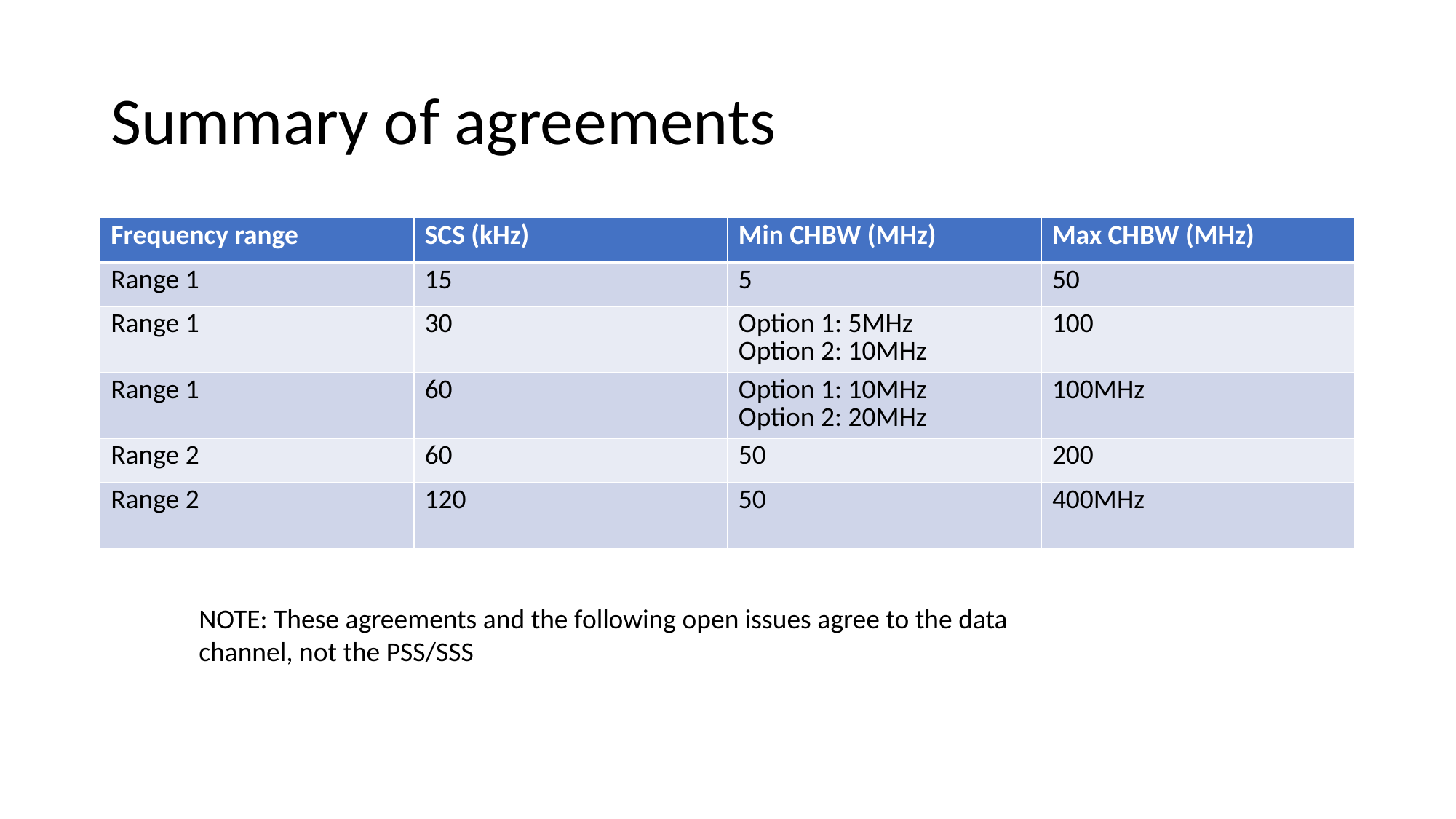

# Summary of agreements
| Frequency range | SCS (kHz) | Min CHBW (MHz) | Max CHBW (MHz) |
| --- | --- | --- | --- |
| Range 1 | 15 | 5 | 50 |
| Range 1 | 30 | Option 1: 5MHz Option 2: 10MHz | 100 |
| Range 1 | 60 | Option 1: 10MHz Option 2: 20MHz | 100MHz |
| Range 2 | 60 | 50 | 200 |
| Range 2 | 120 | 50 | 400MHz |
NOTE: These agreements and the following open issues agree to the data channel, not the PSS/SSS